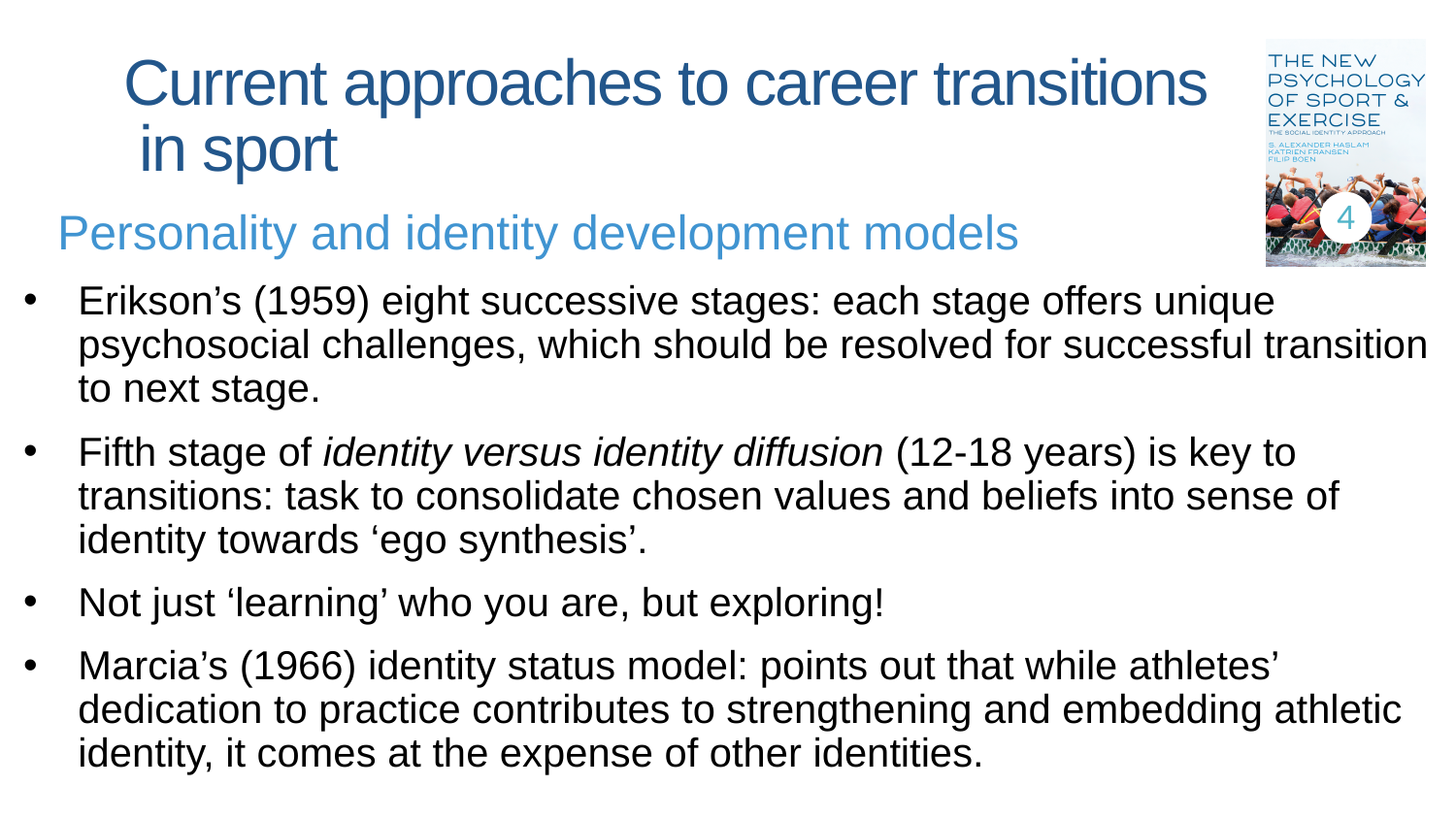

# Current approaches to career transitions in sport
4
Personality and identity development models
Erikson’s (1959) eight successive stages: each stage offers unique psychosocial challenges, which should be resolved for successful transition to next stage.
Fifth stage of identity versus identity diffusion (12-18 years) is key to transitions: task to consolidate chosen values and beliefs into sense of identity towards ‘ego synthesis’.
Not just ‘learning’ who you are, but exploring!
Marcia’s (1966) identity status model: points out that while athletes’ dedication to practice contributes to strengthening and embedding athletic identity, it comes at the expense of other identities.